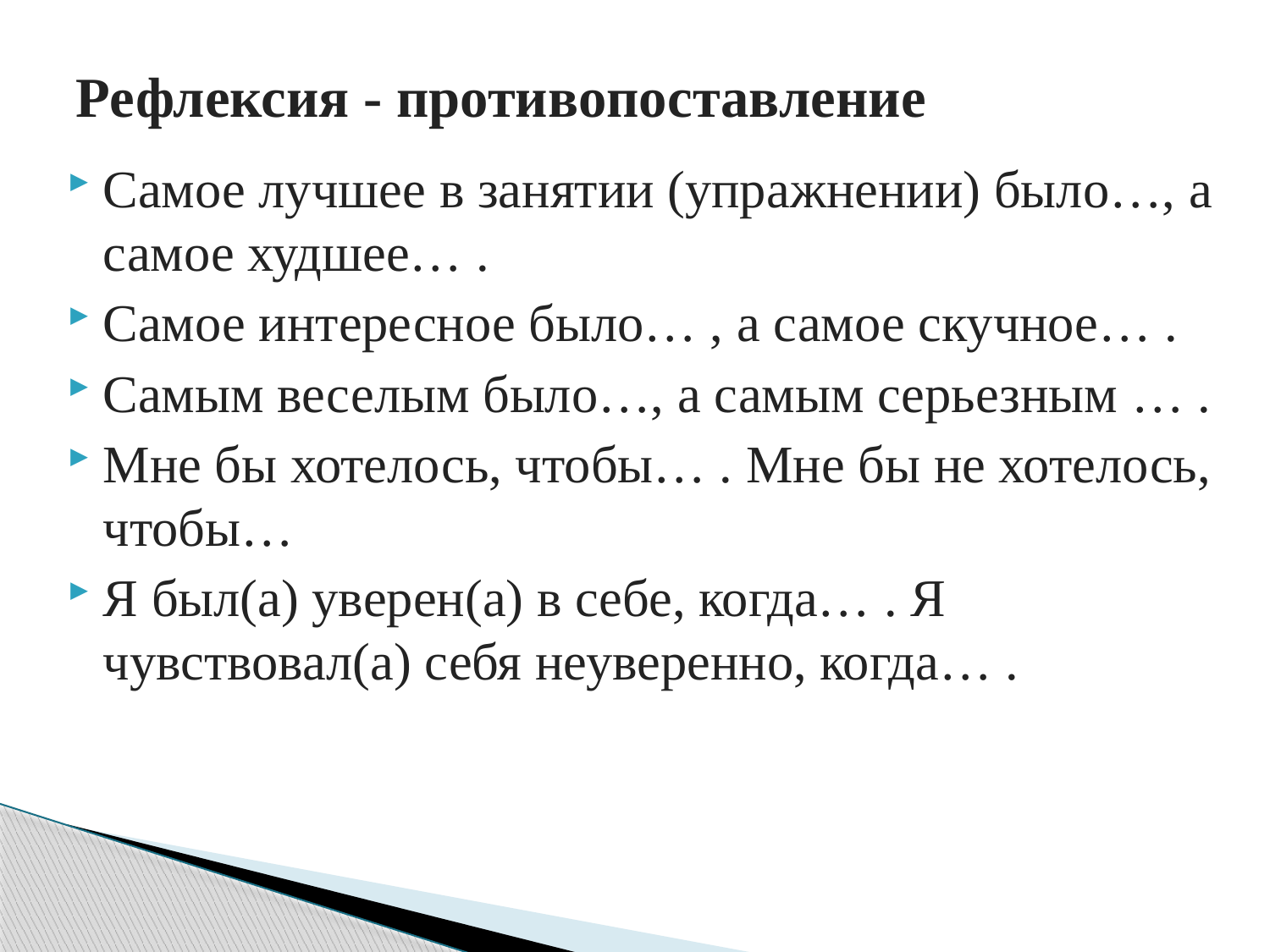

# Рефлексия - противопоставление
Самое лучшее в занятии (упражнении) было…, а самое худшее… .
Самое интересное было… , а самое скучное… .
Самым веселым было…, а самым серьезным … .
Мне бы хотелось, чтобы… . Мне бы не хотелось, чтобы…
Я был(а) уверен(а) в себе, когда… . Я чувствовал(а) себя неуверенно, когда… .